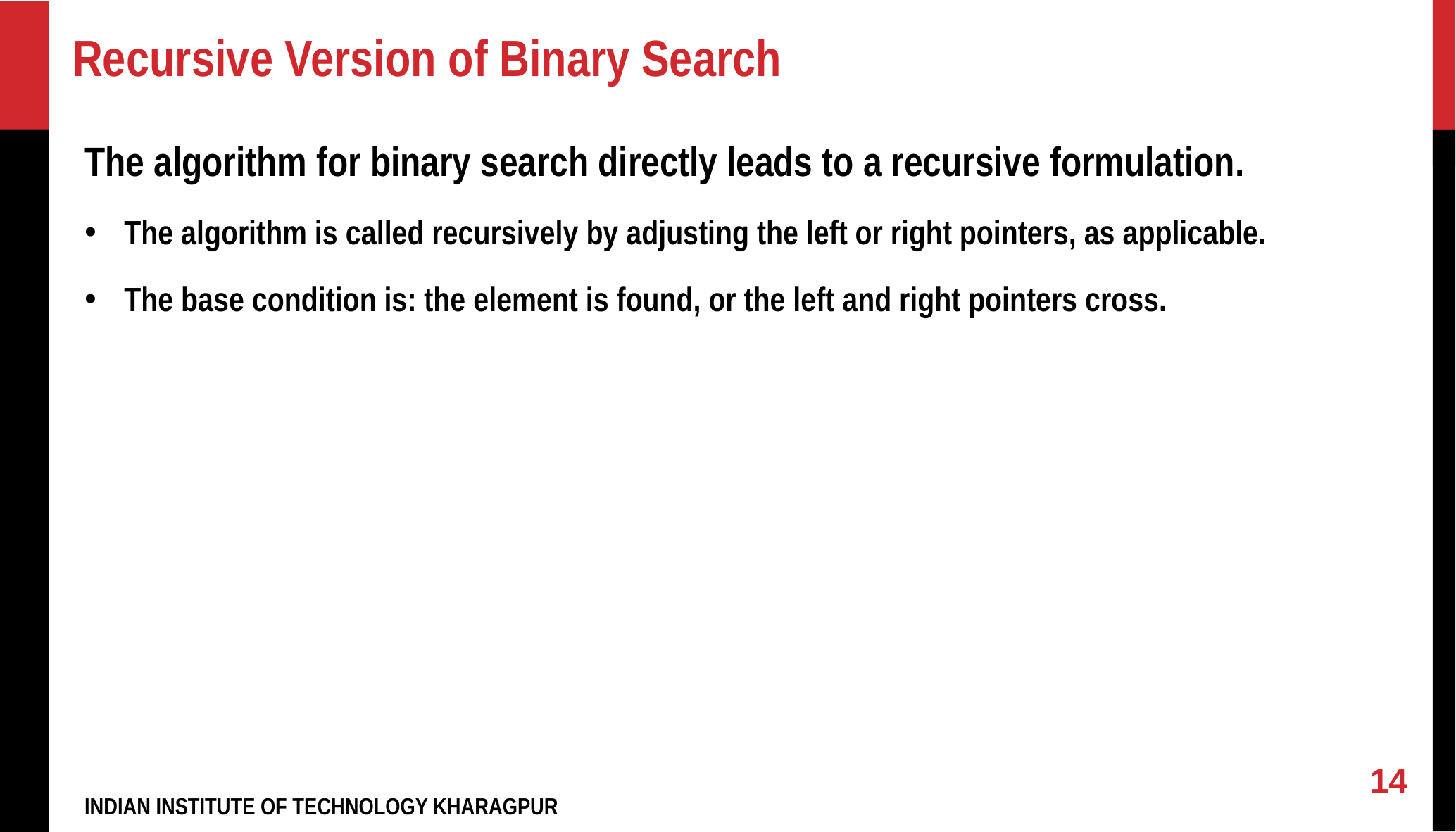

# Recursive Version of Binary Search
The algorithm for binary search directly leads to a recursive formulation.
The algorithm is called recursively by adjusting the left or right pointers, as applicable.
The base condition is: the element is found, or the left and right pointers cross.
14
INDIAN INSTITUTE OF TECHNOLOGY KHARAGPUR